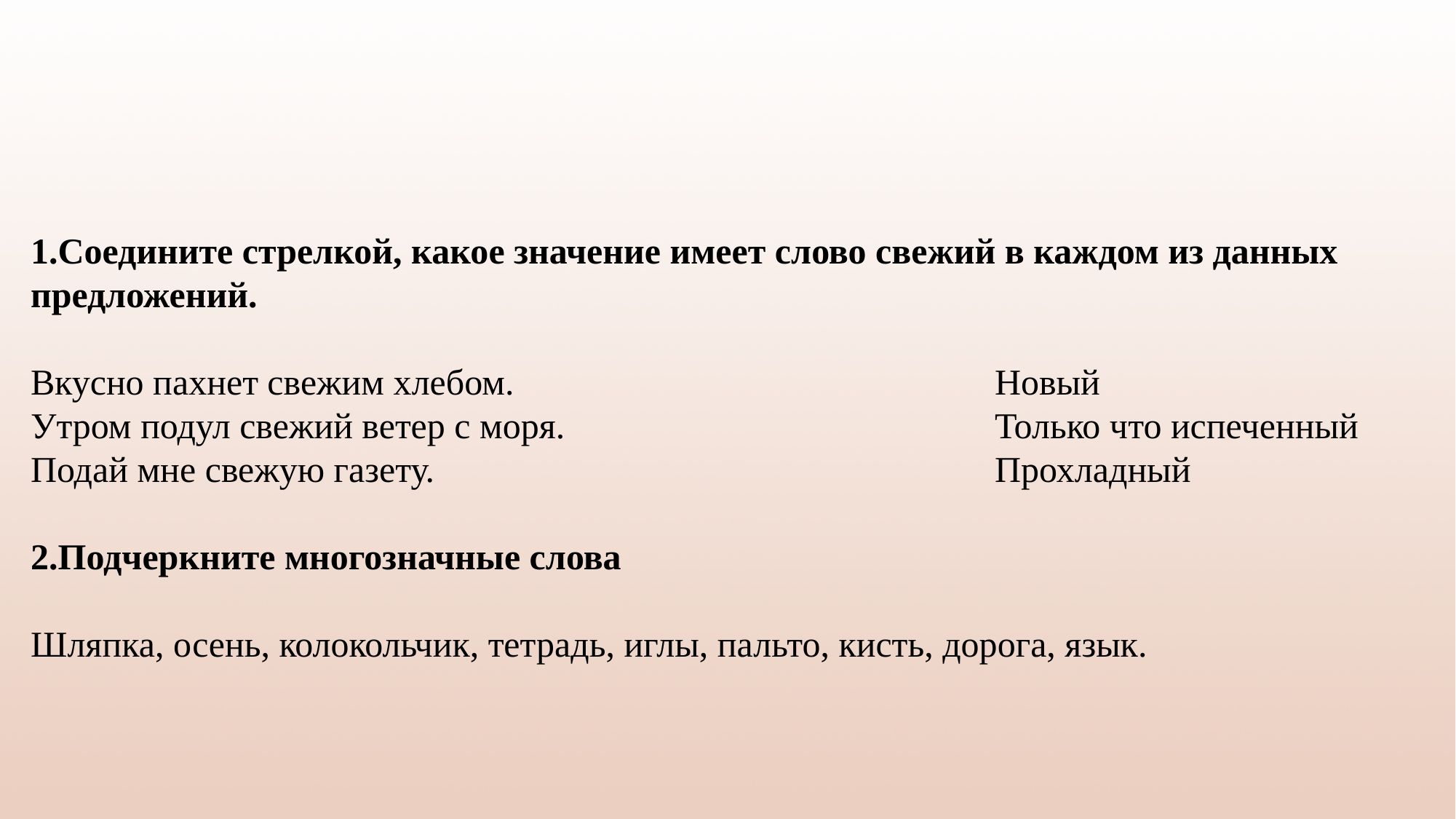

1.Соедините стрелкой, какое значение имеет слово свежий в каждом из данных предложений.

Вкусно пахнет свежим хлебом.	                                              Новый
Утром подул свежий ветер с моря.	                                              Только что испеченный
Подай мне свежую газету.	                                                          Прохладный

2.Подчеркните многозначные слова

Шляпка, осень, колокольчик, тетрадь, иглы, пальто, кисть, дорога, язык.